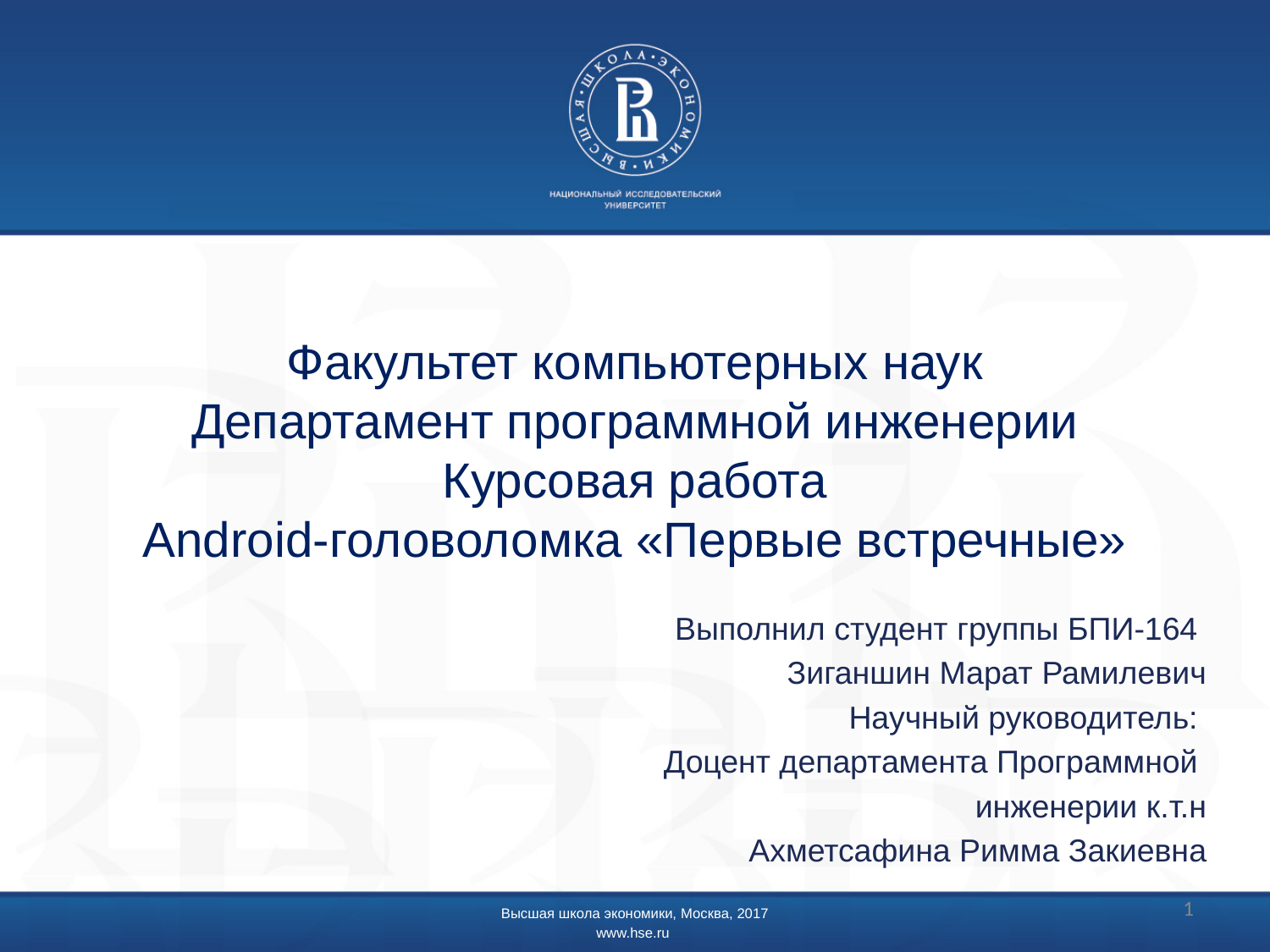

# Факультет компьютерных наук Департамент программной инженерии Курсовая работа Android-головоломка «Первые встречные»
Выполнил студент группы БПИ-164
Зиганшин Марат Рамилевич
Научный руководитель:
Доцент департамента Программной
инженерии к.т.н
Ахметсафина Римма Закиевна
1
Высшая школа экономики, Москва, 2017
www.hse.ru